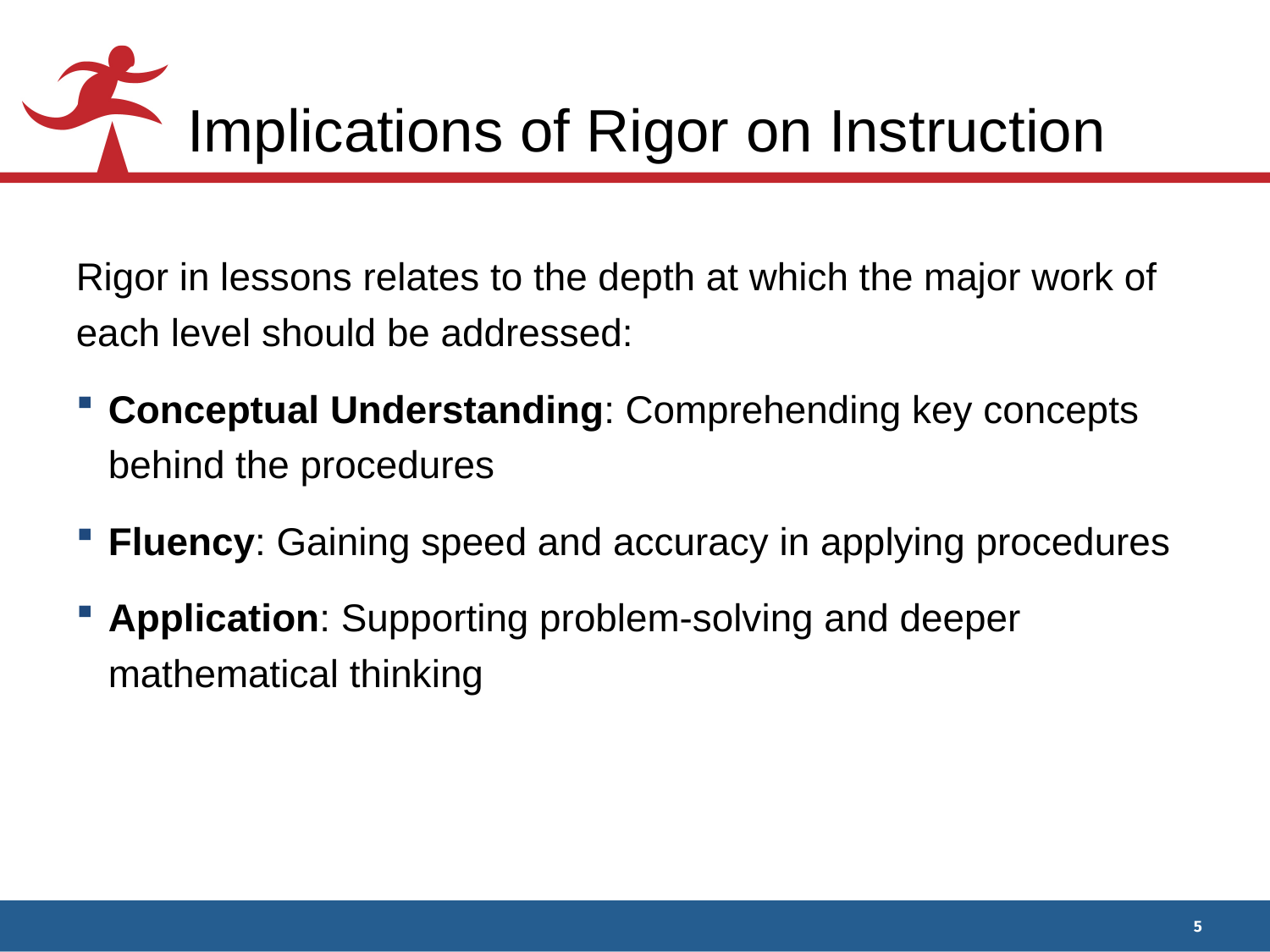

# Implications of Rigor on Instruction
Rigor in lessons relates to the depth at which the major work of each level should be addressed:
Conceptual Understanding: Comprehending key concepts behind the procedures
Fluency: Gaining speed and accuracy in applying procedures
Application: Supporting problem-solving and deeper mathematical thinking